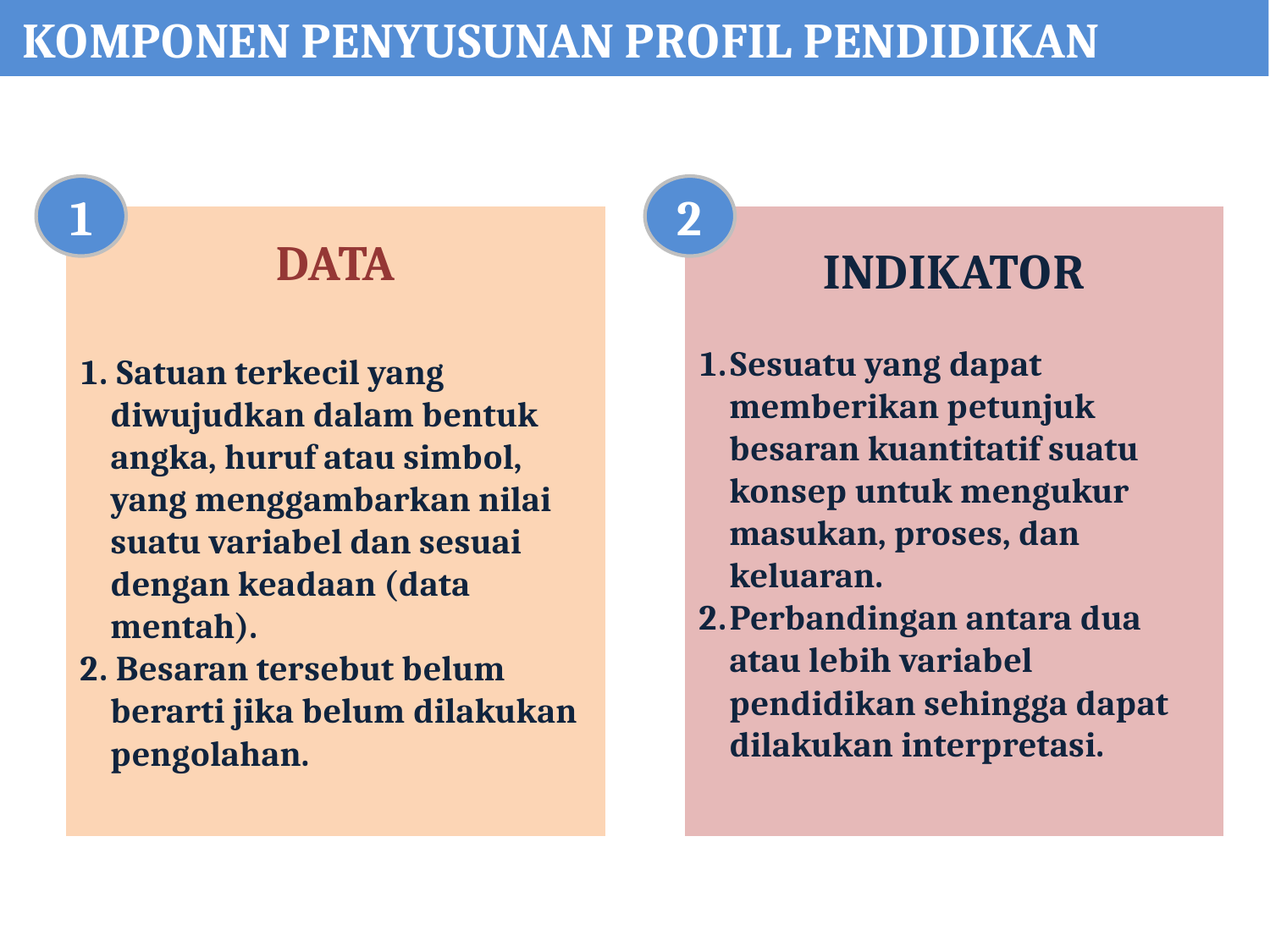

KOMPONEN PENYUSUNAN PROFIL PENDIDIKAN
1
2
DATA

1. Satuan terkecil yang  diwujudkan dalam bentuk angka, huruf atau simbol, yang menggambarkan nilai suatu variabel dan sesuai dengan keadaan (data mentah).
2. Besaran tersebut belum berarti jika belum dilakukan pengolahan.

INDIKATOR

1.	Sesuatu yang dapat memberikan petunjuk  besaran kuantitatif suatu konsep untuk mengukur masukan, proses, dan keluaran.
2.	Perbandingan antara dua atau lebih variabel pendidikan sehingga dapat dilakukan interpretasi.